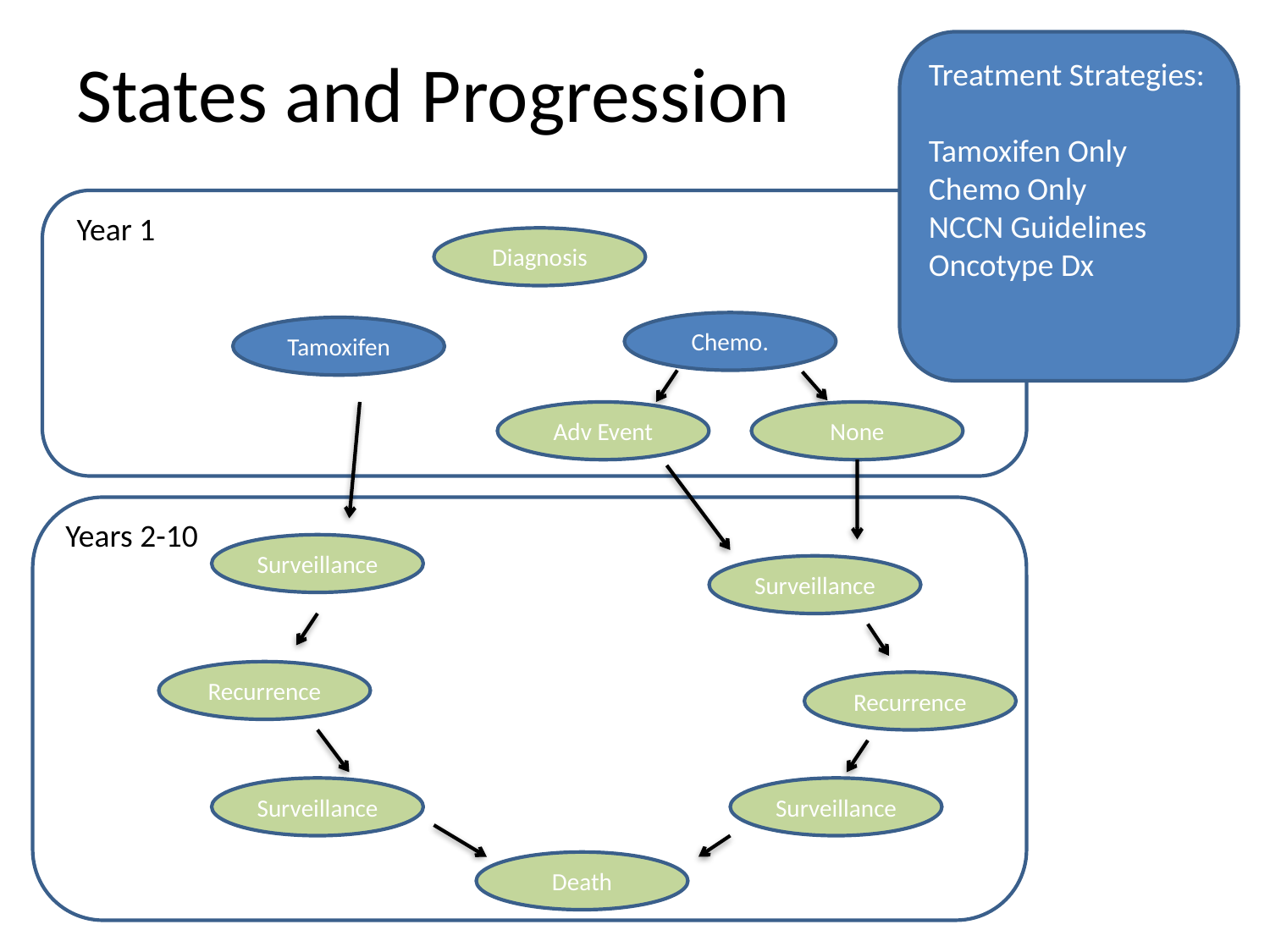

Treatment Strategies:

Tamoxifen Only
Chemo Only
NCCN Guidelines
Oncotype Dx
# States and Progression

Year 1
Diagnosis
Chemo.
Tamoxifen
Adv Event
None

Years 2-10
Surveillance
Surveillance
Recurrence
Recurrence
Surveillance
Surveillance
Death